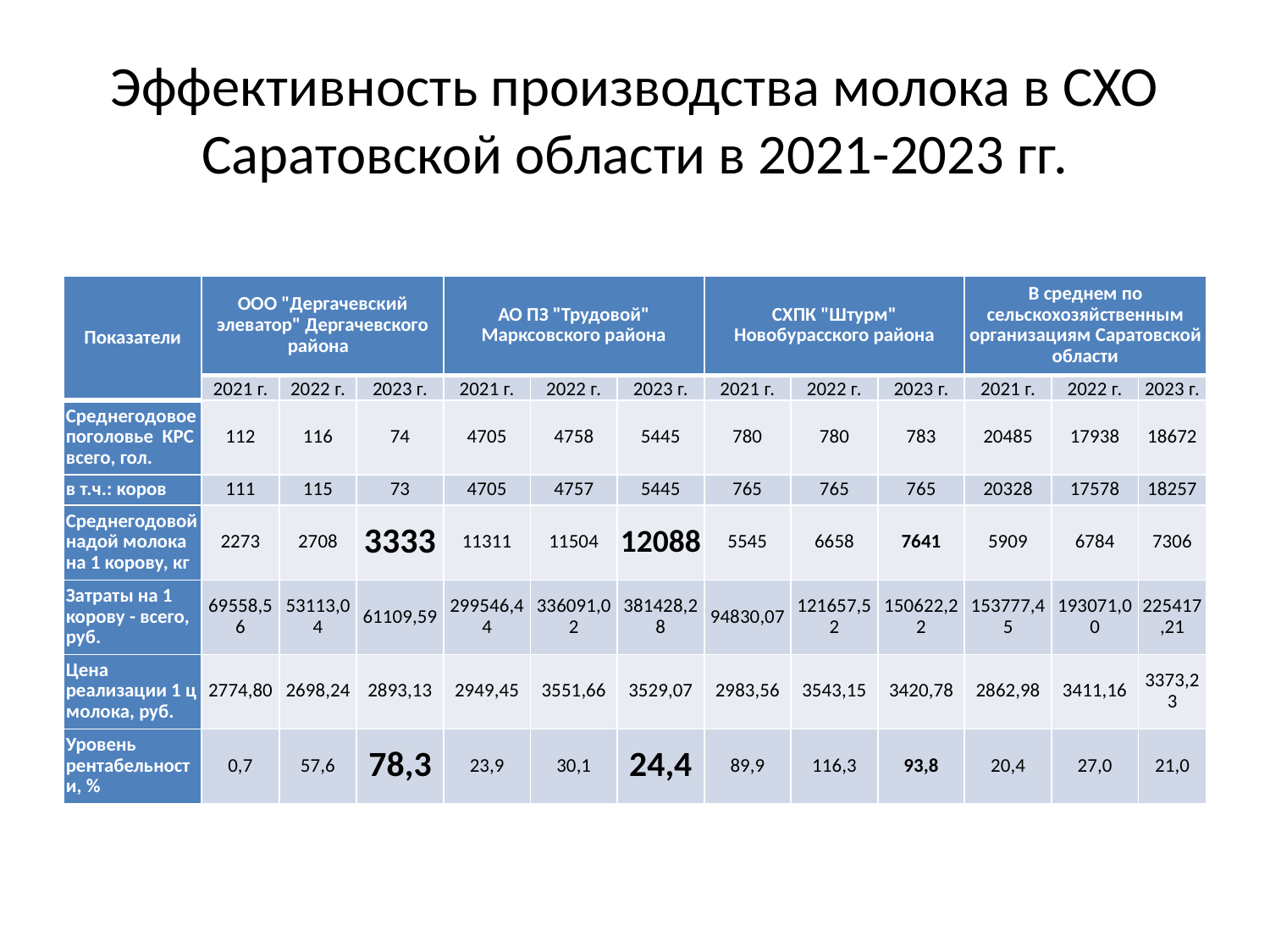

# Эффективность производства молока в СХО Саратовской области в 2021-2023 гг.
| Показатели | ООО "Дергачевский элеватор" Дергачевского района |  |  | АО ПЗ "Трудовой" Марксовского района |  |  | СХПК "Штурм" Новобурасского района |  |  | В среднем по сельскохозяйственным организациям Саратовской области |  |  |
| --- | --- | --- | --- | --- | --- | --- | --- | --- | --- | --- | --- | --- |
|  | 2021 г. | 2022 г. | 2023 г. | 2021 г. | 2022 г. | 2023 г. | 2021 г. | 2022 г. | 2023 г. | 2021 г. | 2022 г. | 2023 г. |
| Среднегодовое поголовье КРС всего, гол. | 112 | 116 | 74 | 4705 | 4758 | 5445 | 780 | 780 | 783 | 20485 | 17938 | 18672 |
| в т.ч.: коров | 111 | 115 | 73 | 4705 | 4757 | 5445 | 765 | 765 | 765 | 20328 | 17578 | 18257 |
| Среднегодовой надой молока на 1 корову, кг | 2273 | 2708 | 3333 | 11311 | 11504 | 12088 | 5545 | 6658 | 7641 | 5909 | 6784 | 7306 |
| Затраты на 1 корову - всего, руб. | 69558,56 | 53113,04 | 61109,59 | 299546,44 | 336091,02 | 381428,28 | 94830,07 | 121657,52 | 150622,22 | 153777,45 | 193071,00 | 225417,21 |
| Цена реализации 1 ц молока, руб. | 2774,80 | 2698,24 | 2893,13 | 2949,45 | 3551,66 | 3529,07 | 2983,56 | 3543,15 | 3420,78 | 2862,98 | 3411,16 | 3373,23 |
| Уровень рентабельности, % | 0,7 | 57,6 | 78,3 | 23,9 | 30,1 | 24,4 | 89,9 | 116,3 | 93,8 | 20,4 | 27,0 | 21,0 |